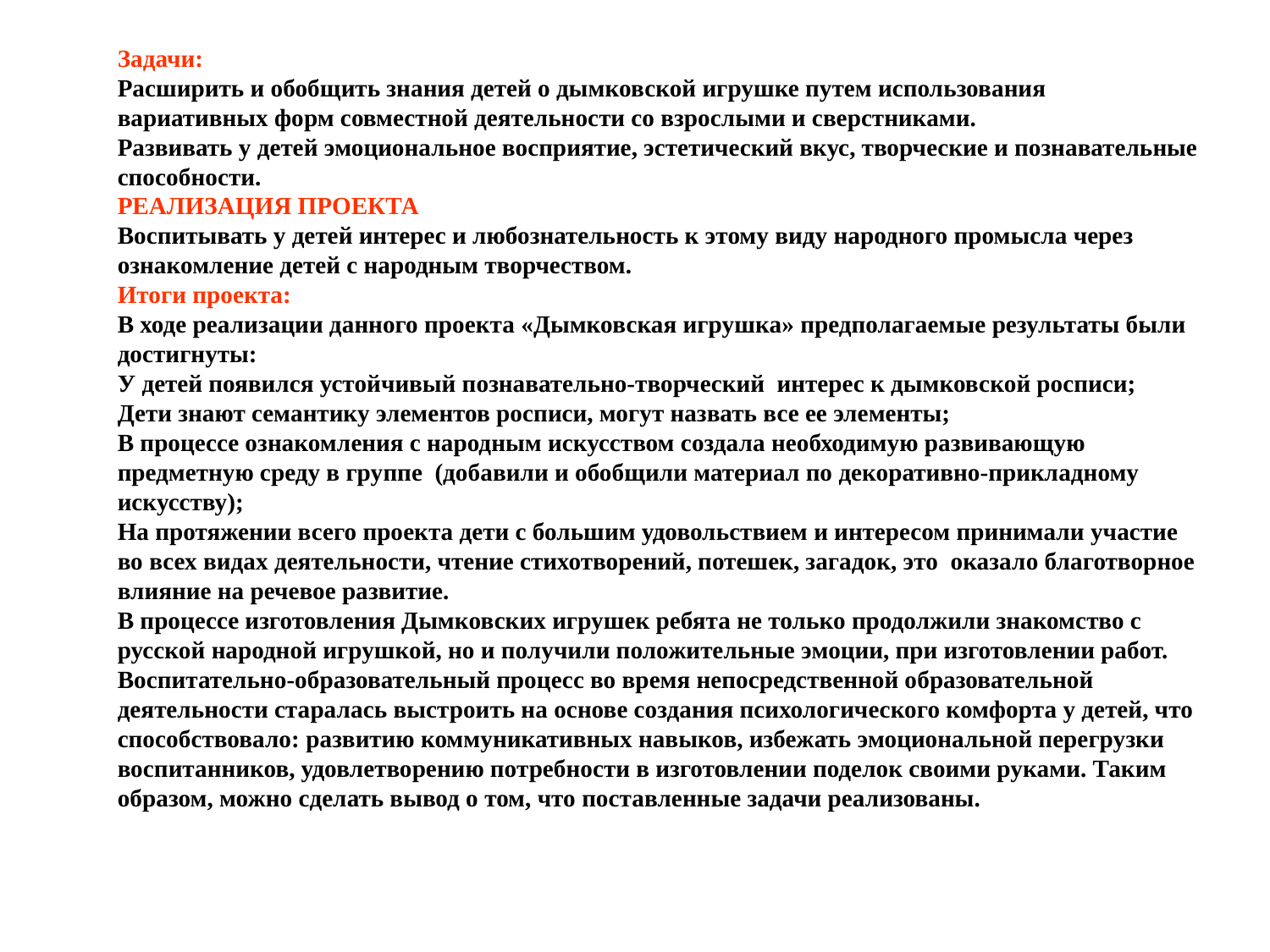

Задачи:
Расширить и обобщить знания детей о дымковской игрушке путем использования вариативных форм совместной деятельности со взрослыми и сверстниками.
Развивать у детей эмоциональное восприятие, эстетический вкус, творческие и познавательные способности.
РЕАЛИЗАЦИЯ ПРОЕКТА
Воспитывать у детей интерес и любознательность к этому виду народного промысла через ознакомление детей с народным творчеством.
Итоги проекта:
В ходе реализации данного проекта «Дымковская игрушка» предполагаемые результаты были достигнуты:
У детей появился устойчивый познавательно-творческий  интерес к дымковской росписи;
Дети знают семантику элементов росписи, могут назвать все ее элементы;
В процессе ознакомления с народным искусством создала необходимую развивающую предметную среду в группе  (добавили и обобщили материал по декоративно-прикладному искусству);
На протяжении всего проекта дети с большим удовольствием и интересом принимали участие во всех видах деятельности, чтение стихотворений, потешек, загадок, это  оказало благотворное влияние на речевое развитие.
В процессе изготовления Дымковских игрушек ребята не только продолжили знакомство с русской народной игрушкой, но и получили положительные эмоции, при изготовлении работ. Воспитательно-образовательный процесс во время непосредственной образовательной деятельности старалась выстроить на основе создания психологического комфорта у детей, что способствовало: развитию коммуникативных навыков, избежать эмоциональной перегрузки воспитанников, удовлетворению потребности в изготовлении поделок своими руками. Таким образом, можно сделать вывод о том, что поставленные задачи реализованы.